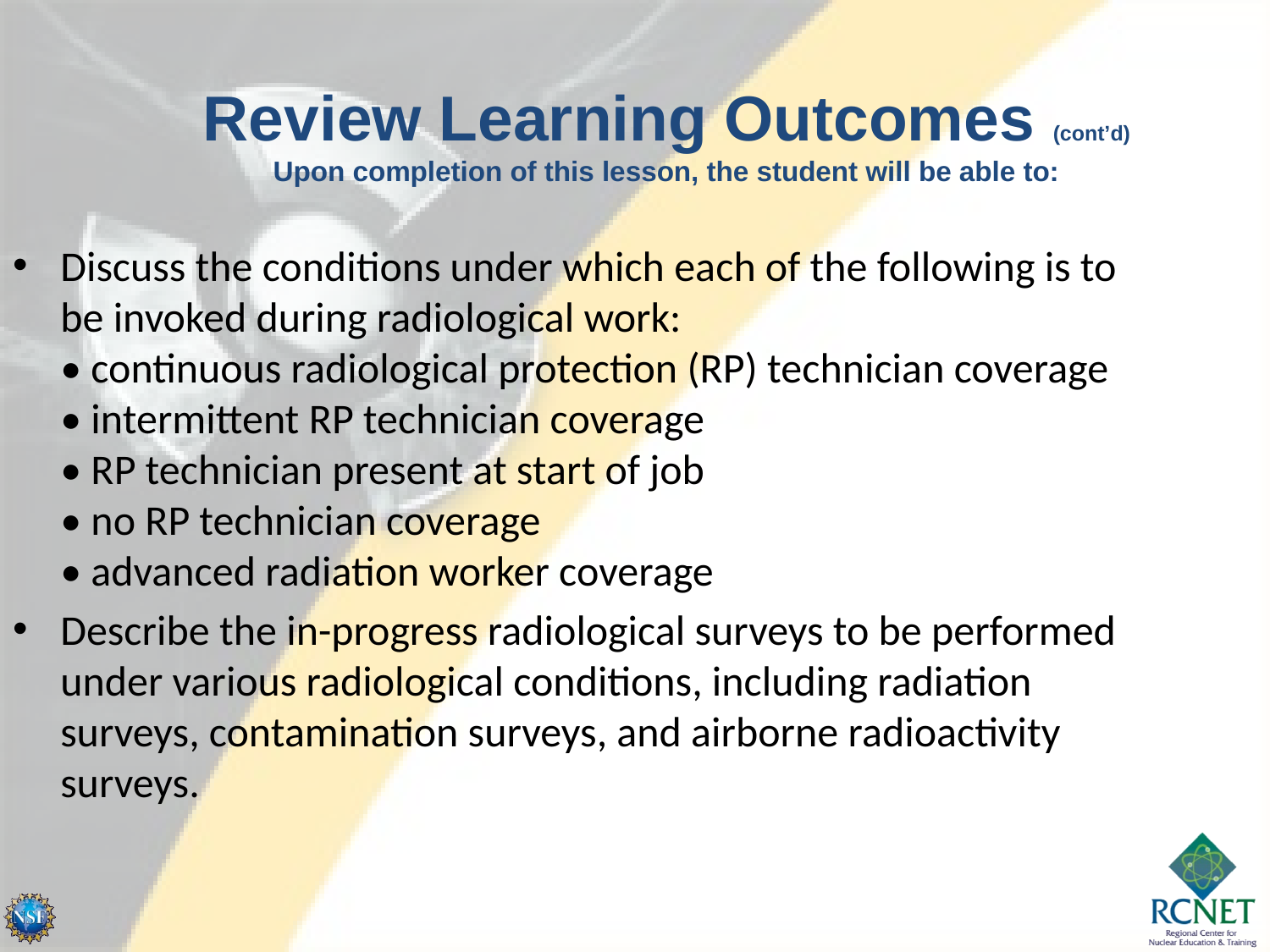

Review Learning Outcomes (cont’d)
Upon completion of this lesson, the student will be able to:
Discuss the conditions under which each of the following is to be invoked during radiological work:
• continuous radiological protection (RP) technician coverage
• intermittent RP technician coverage
• RP technician present at start of job
• no RP technician coverage
• advanced radiation worker coverage
Describe the in-progress radiological surveys to be performed under various radiological conditions, including radiation surveys, contamination surveys, and airborne radioactivity surveys.